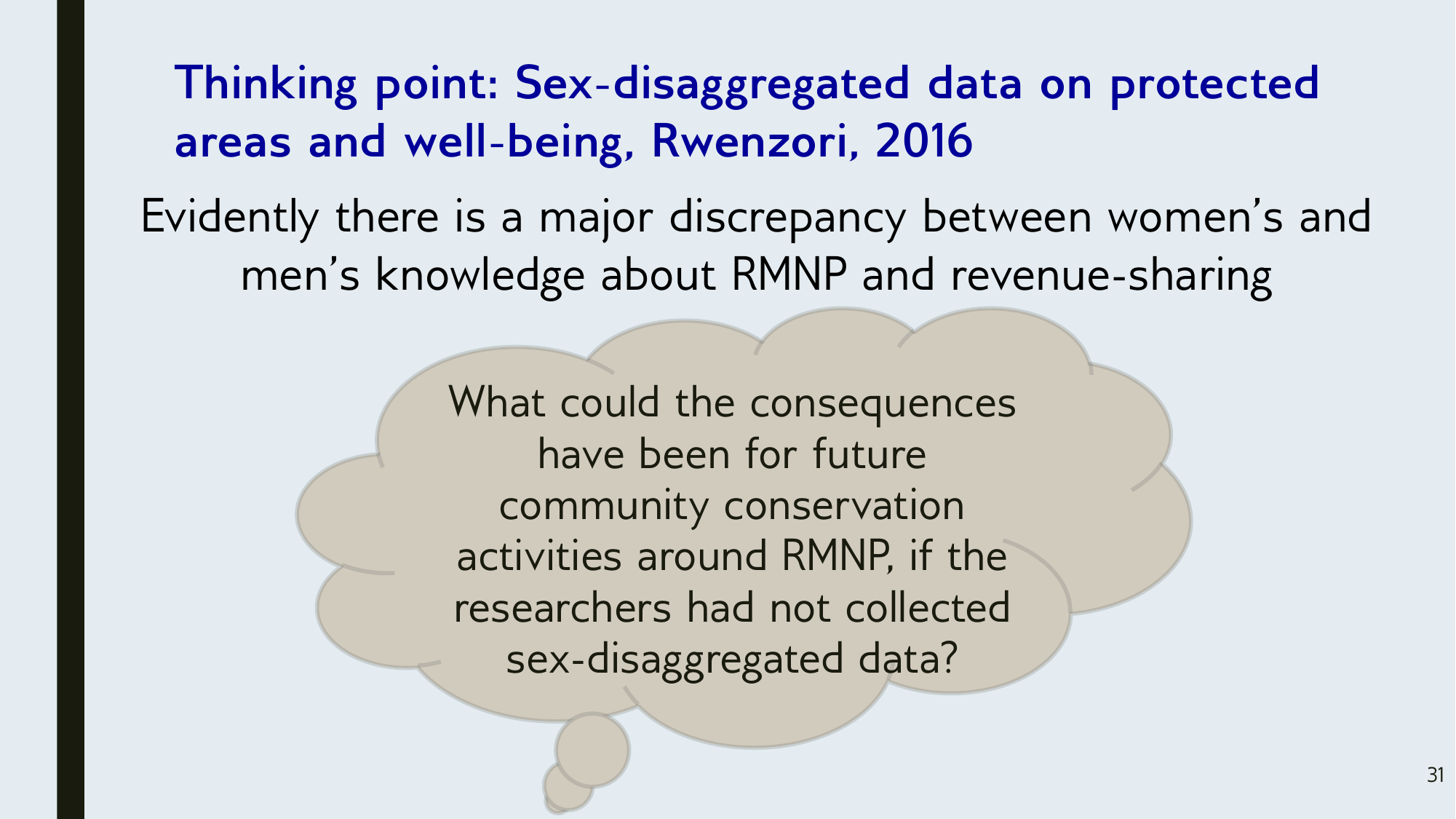

Thinking point: Sex-disaggregated data on protected areas and well-being, Rwenzori, 2016
#
Evidently there is a major discrepancy between women’s and men’s knowledge about RMNP and revenue-sharing

What could the consequences have been for future community conservation activities around RMNP, if the researchers had not collected sex-disaggregated data?
31